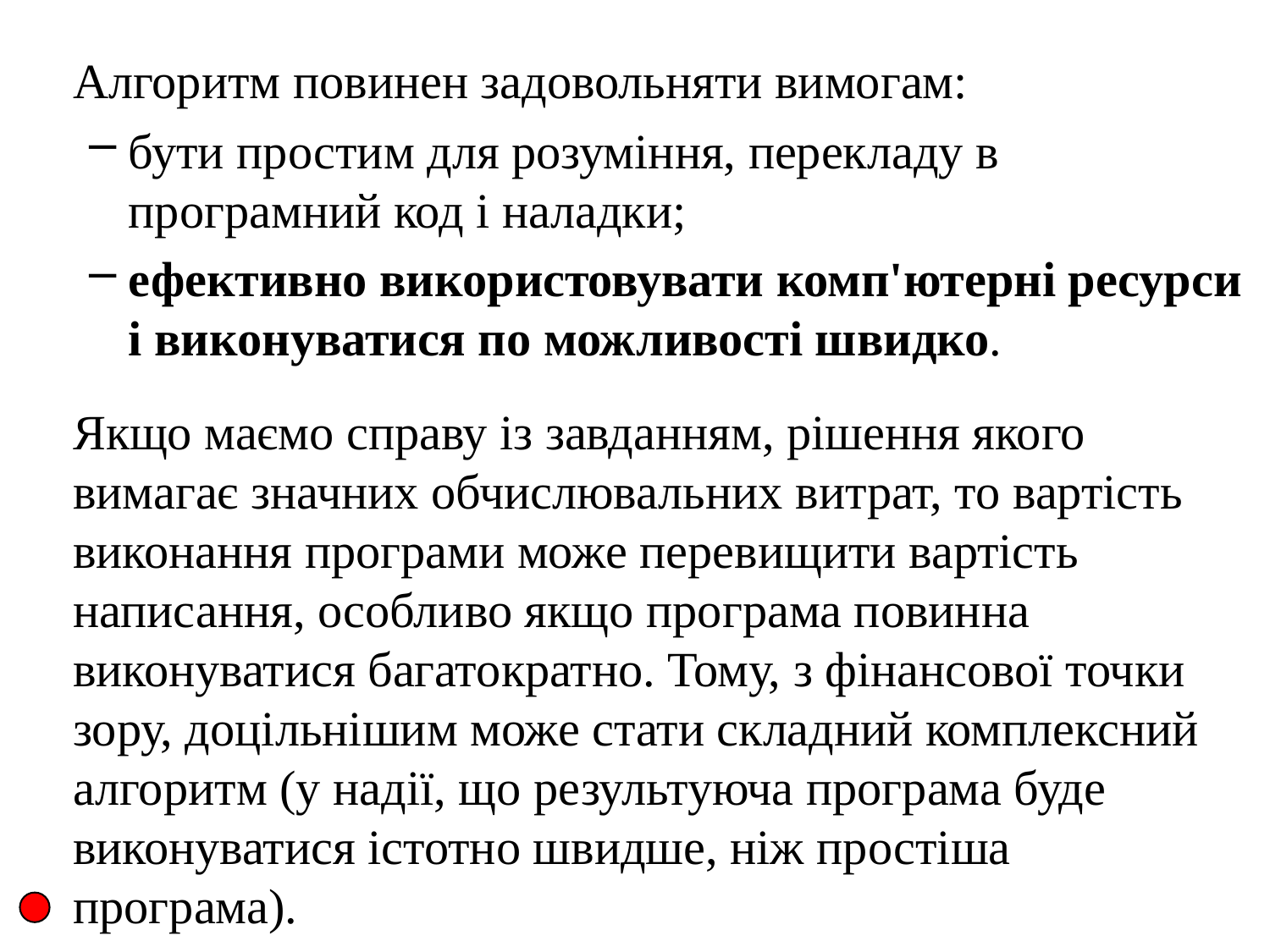

Алгоритм повинен задовольняти вимогам:
бути простим для розуміння, перекладу в програмний код і наладки;
ефективно використовувати комп'ютерні ресурси і виконуватися по можливості швидко.

	Якщо маємо справу із завданням, рішення якого вимагає значних обчислювальних витрат, то вартість виконання програми може перевищити вартість написання, особливо якщо програма повинна виконуватися багатократно. Тому, з фінансової точки зору, доцільнішим може стати складний комплексний алгоритм (у надії, що результуюча програма буде виконуватися істотно швидше, ніж простіша програма).